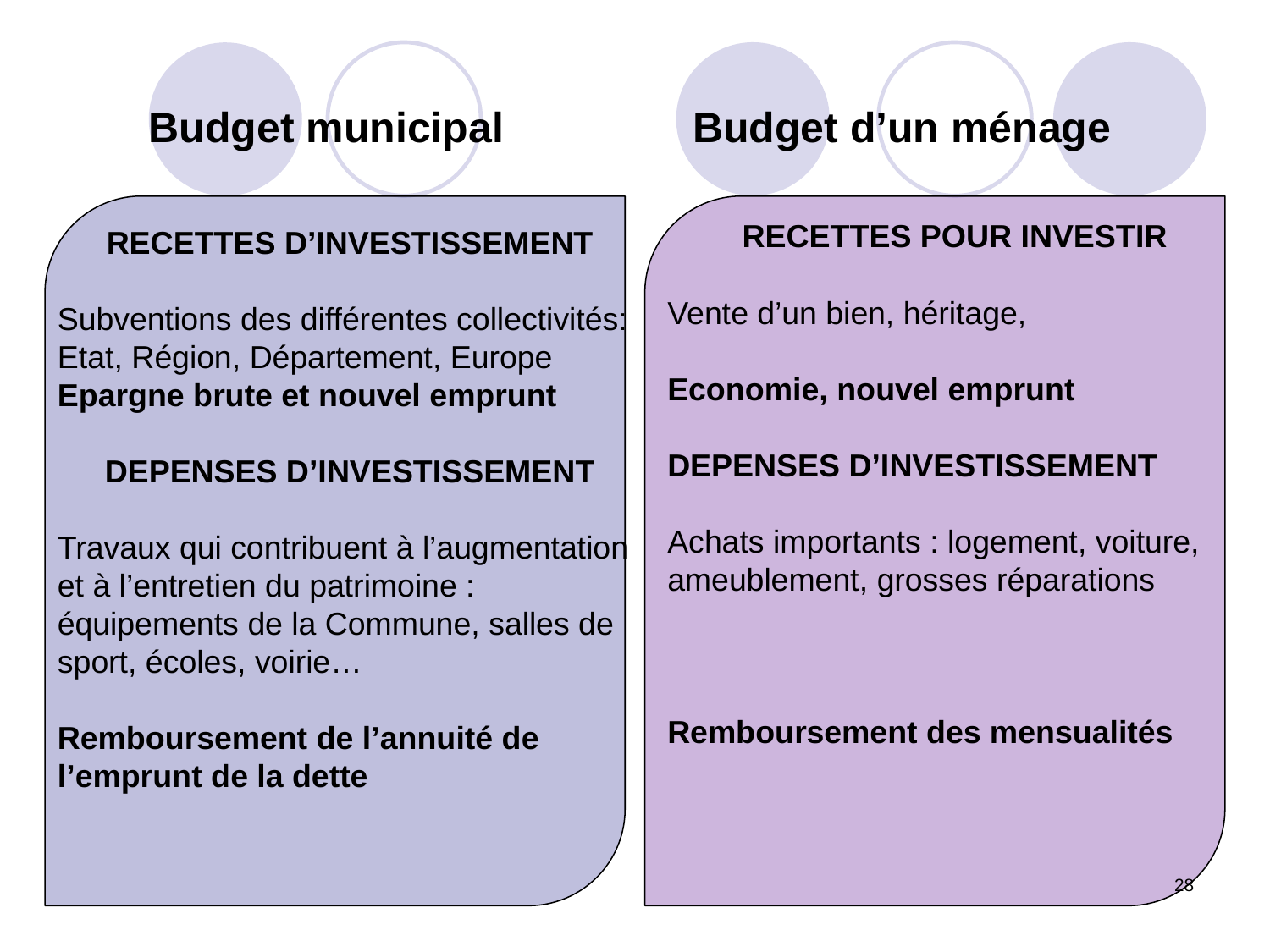

# Budget municipal                Budget d’un ménage

 RECETTES POUR INVESTIR

Vente d’un bien, héritage,

Economie, nouvel emprunt

DEPENSES D’INVESTISSEMENT

Achats importants : logement, voiture, ameublement, grosses réparations

Remboursement des mensualités

RECETTES D’INVESTISSEMENT

Subventions des différentes collectivités: Etat, Région, Département, Europe
Epargne brute et nouvel emprunt

DEPENSES D’INVESTISSEMENT

Travaux qui contribuent à l’augmentation et à l’entretien du patrimoine : équipements de la Commune, salles de sport, écoles, voirie…

Remboursement de l’annuité de l’emprunt de la dette

28